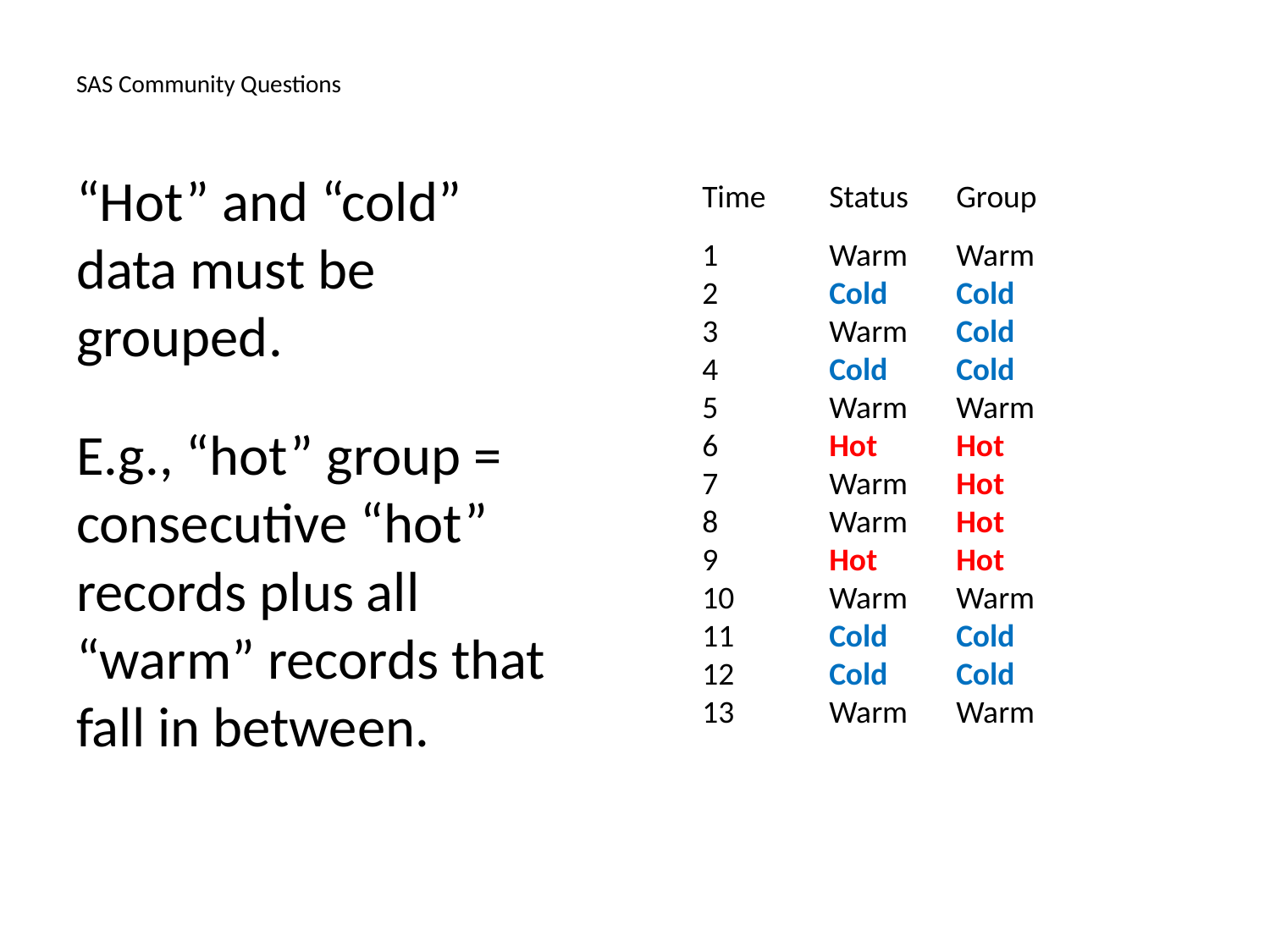

# SAS Community Questions
“Hot” and “cold” data must be grouped.

E.g., “hot” group = consecutive “hot” records plus all “warm” records that fall in between.
Time	Status	Group

1	Warm	Warm
2	Cold	Cold
3	Warm	Cold
4	Cold	Cold
5	Warm	Warm
6	Hot	Hot
7	Warm	Hot
8	Warm	Hot
9	Hot	Hot
10	Warm	Warm
11	Cold	Cold
12	Cold	Cold
13	Warm	Warm